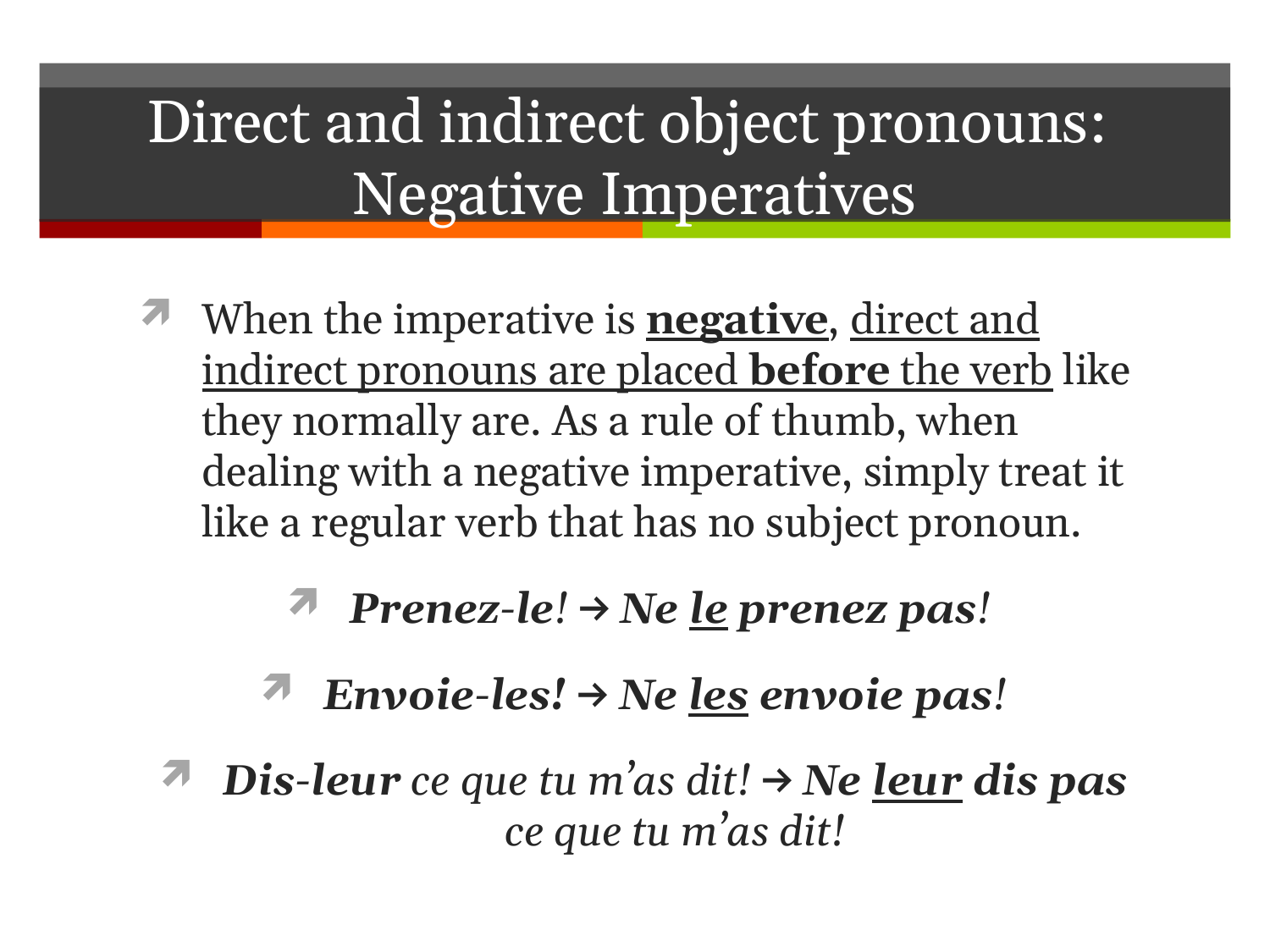

# Direct and indirect object pronouns: Negative Imperatives
When the imperative is negative, direct and indirect pronouns are placed before the verb like they normally are. As a rule of thumb, when dealing with a negative imperative, simply treat it like a regular verb that has no subject pronoun.
Prenez-le! → Ne le prenez pas!
Envoie-les! → Ne les envoie pas!
Dis-leur ce que tu m’as dit! → Ne leur dis pas ce que tu m’as dit!